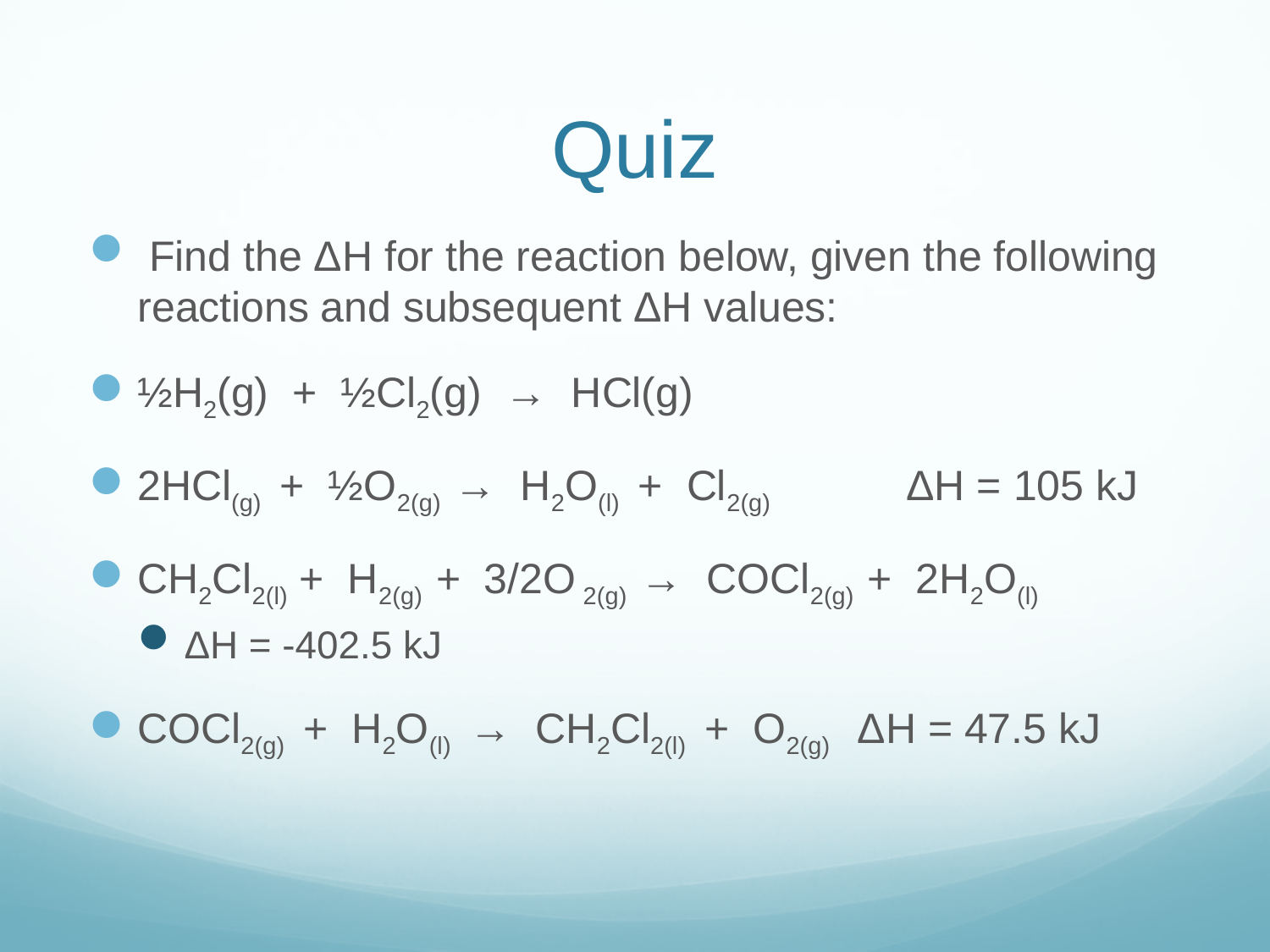

# Quiz
 Find the ΔH for the reaction below, given the following reactions and subsequent ΔH values:
½H2(g)  +  ½Cl2(g)  →  HCl(g)
2HCl(g)  +  ½O2(g)  →  H2O(l)  +  Cl2(g)      	 ΔH = 105 kJ
CH2Cl2(l) +  H2(g)  +  3/2O 2(g)  →  COCl2(g)  +  2H2O(l)
ΔH = -402.5 kJ
COCl2(g)  +  H2O(l)  →  CH2Cl2(l)  +  O2(g)    ΔH = 47.5 kJ